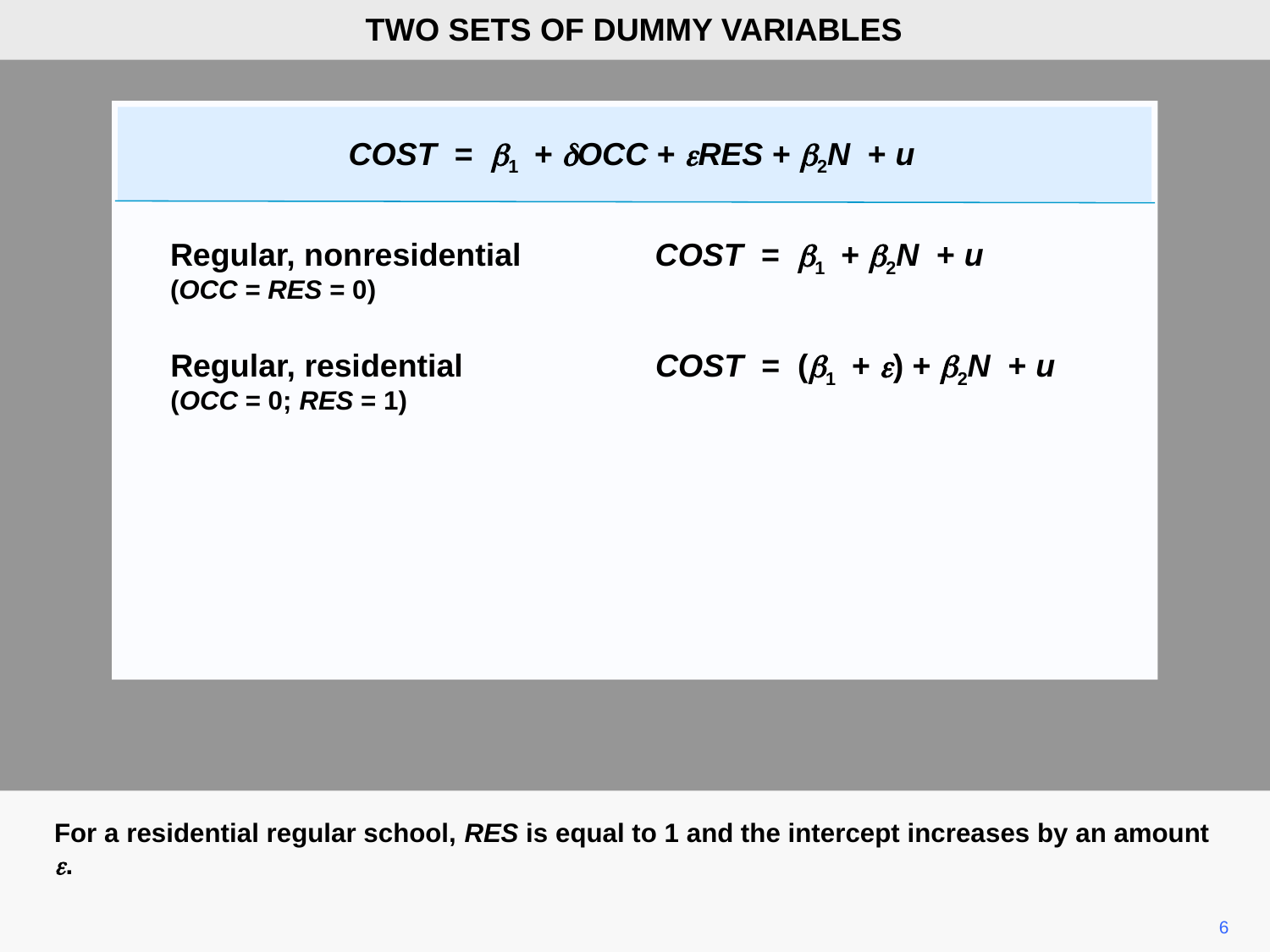

TWO SETS OF DUMMY VARIABLES

TWO SETS OF DUMMY VARIABLES

COST  =  β1 + δOCC + εRES + β2N  + u

COST  =  β1 + β2N  + u
Regular, nonresidential
(OCC = RES = 0)
COST  =  (β1 + ε) + β2N  + u
Regular, residential
(OCC = 0; RES = 1)

For a residential regular school, RES is equal to 1 and the intercept increases by an amount ε.
6